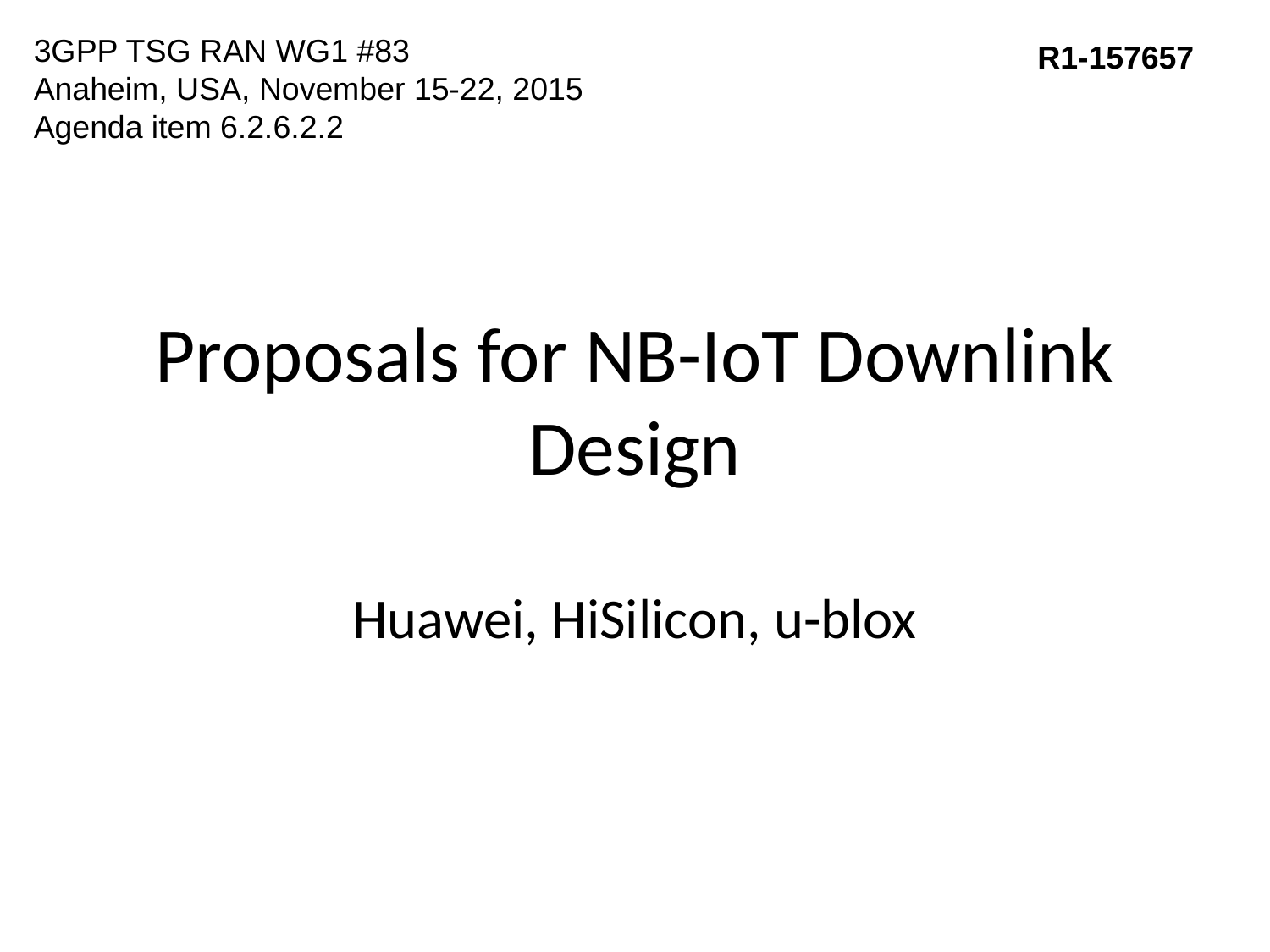

3GPP TSG RAN WG1 #83
Anaheim, USA, November 15-22, 2015
Agenda item 6.2.6.2.2
R1-157657
# Proposals for NB-IoT Downlink Design
Huawei, HiSilicon, u-blox